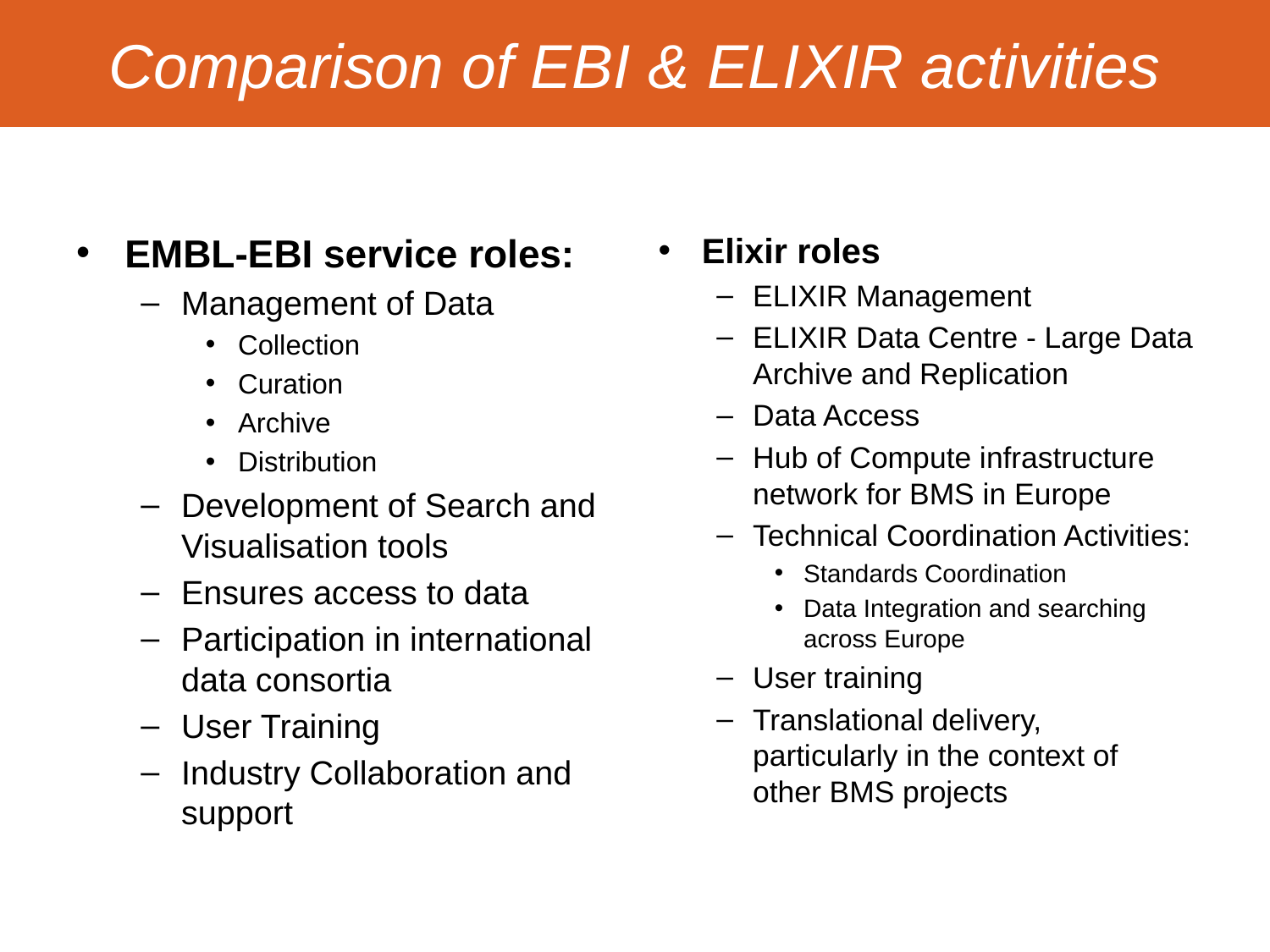

# Comparison of EBI & ELIXIR activities
EMBL-EBI service roles:
Management of Data
Collection
Curation
Archive
Distribution
Development of Search and Visualisation tools
Ensures access to data
Participation in international data consortia
User Training
Industry Collaboration and support

Elixir roles
ELIXIR Management
ELIXIR Data Centre - Large Data Archive and Replication
Data Access
Hub of Compute infrastructure network for BMS in Europe
Technical Coordination Activities:
Standards Coordination
Data Integration and searching across Europe
User training
Translational delivery, particularly in the context of other BMS projects